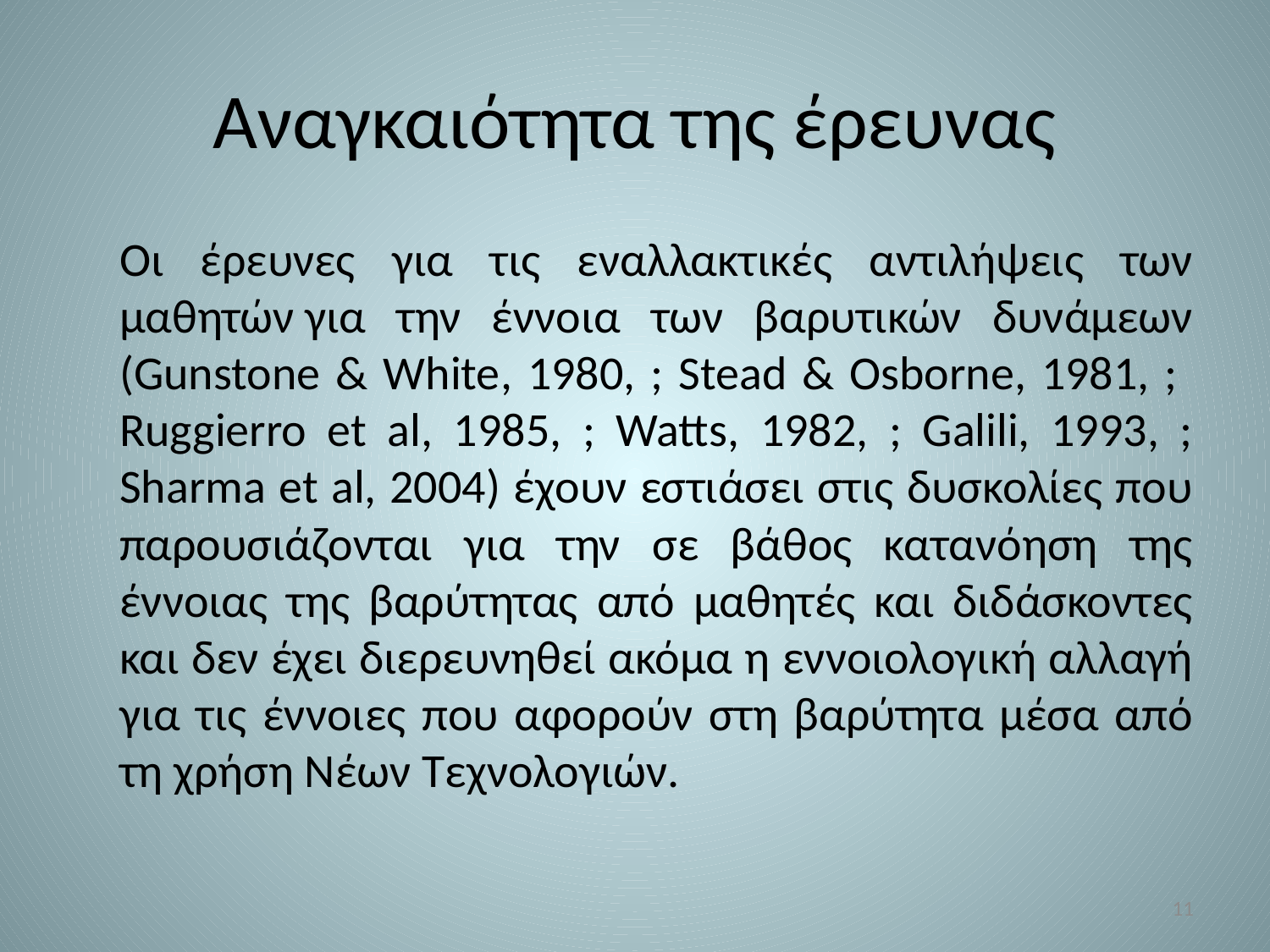

# Αναγκαιότητα της έρευνας
	Οι έρευνες για τις εναλλακτικές αντιλήψεις των μαθητών για την έννοια των βαρυτικών δυνάμεων (Gunstone & White, 1980, ; Stead & Osborne, 1981, ;  Ruggierro et al, 1985, ; Watts, 1982, ; Galili, 1993, ; Sharma et al, 2004) έχουν εστιάσει στις δυσκολίες που παρουσιάζονται για την σε βάθος κατανόηση της έννοιας της βαρύτητας από μαθητές και διδάσκοντες και δεν έχει διερευνηθεί ακόμα η εννοιολογική αλλαγή για τις έννοιες που αφορούν στη βαρύτητα μέσα από τη χρήση Νέων Τεχνολογιών.
11